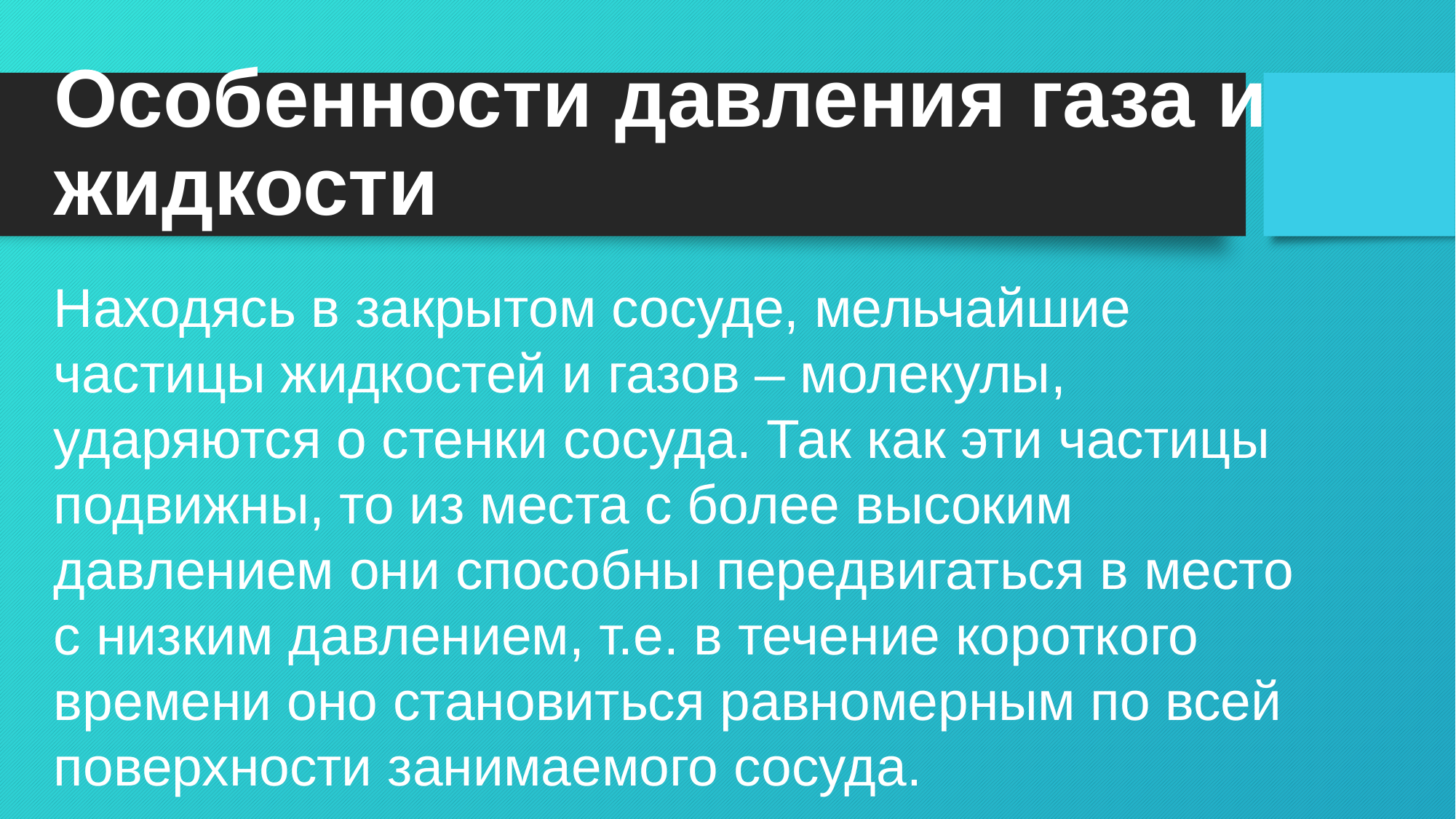

# Особенности давления газа и жидкости
Находясь в закрытом сосуде, мельчайшие частицы жидкостей и газов – молекулы, ударяются о стенки сосуда. Так как эти частицы подвижны, то из места с более высоким давлением они способны передвигаться в место с низким давлением, т.е. в течение короткого времени оно становиться равномерным по всей поверхности занимаемого сосуда.